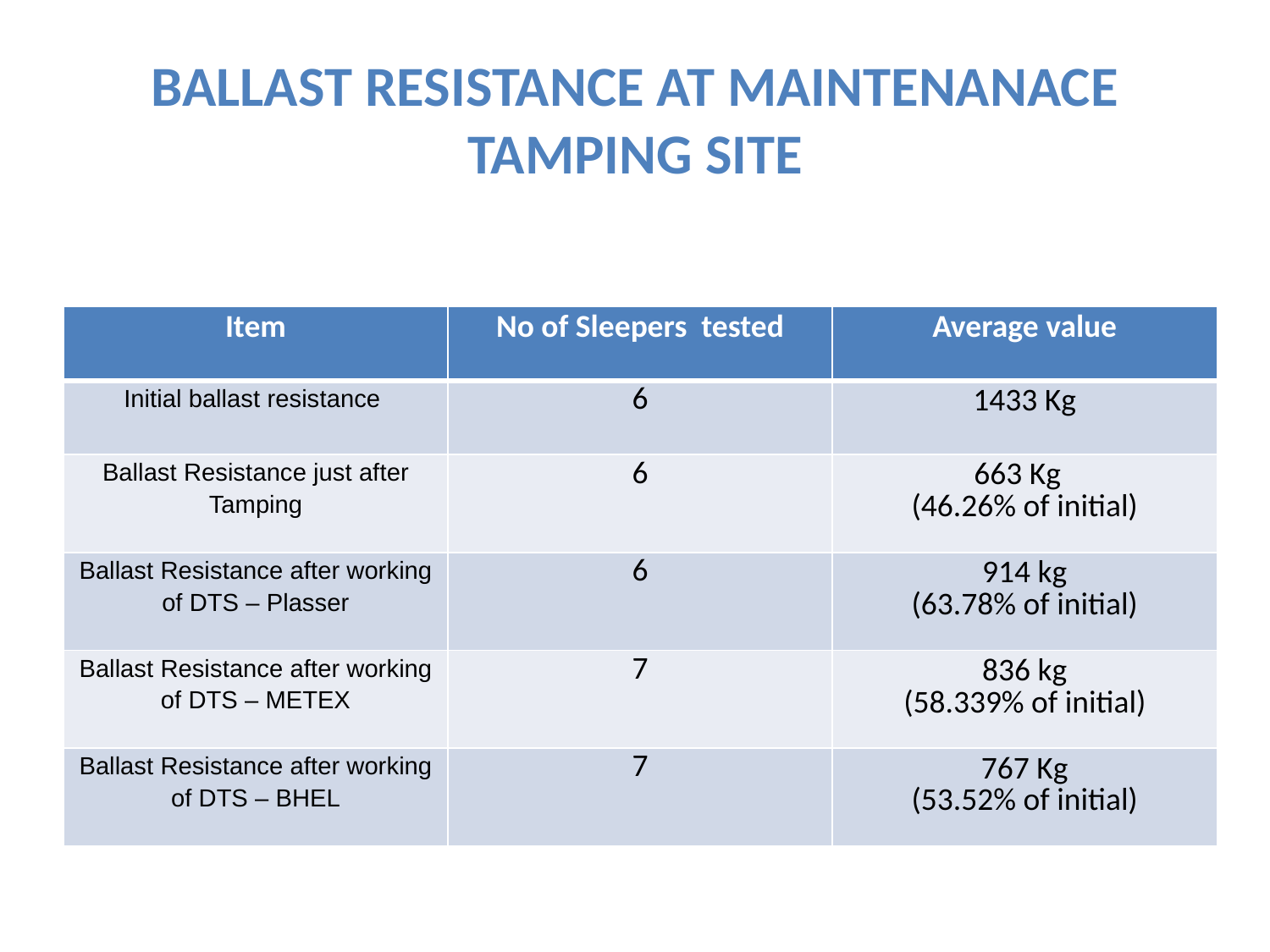

# BALLAST RESISTANCE AT MAINTENANACE TAMPING SITE
| Item | No of Sleepers tested | Average value |
| --- | --- | --- |
| Initial ballast resistance | 6 | 1433 Kg |
| Ballast Resistance just after Tamping | 6 | 663 Kg (46.26% of initial) |
| Ballast Resistance after working of DTS – Plasser | 6 | 914 kg (63.78% of initial) |
| Ballast Resistance after working of DTS – METEX | 7 | 836 kg (58.339% of initial) |
| Ballast Resistance after working of DTS – BHEL | 7 | 767 Kg (53.52% of initial) |